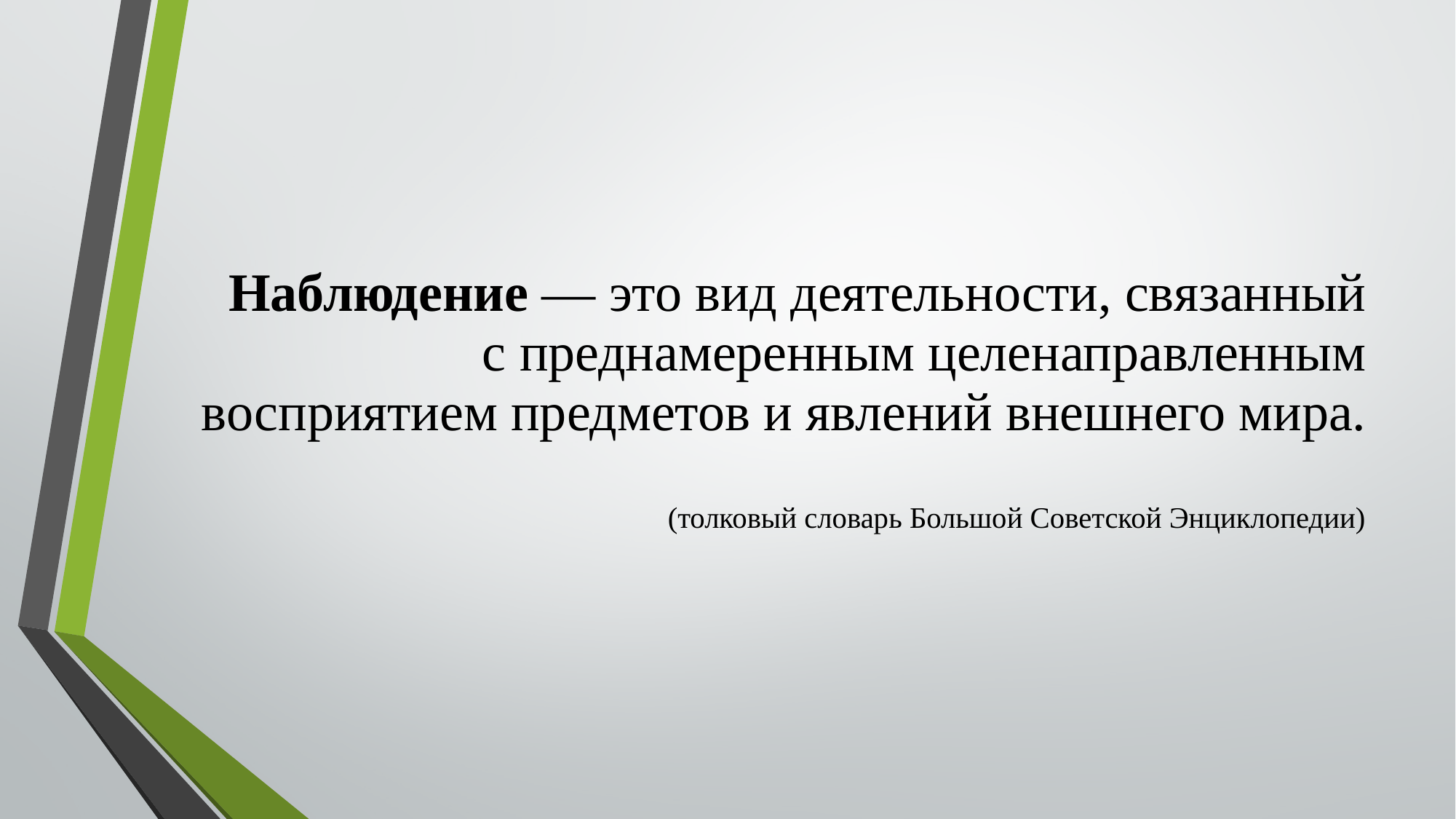

# Наблюдение — это вид деятельности, связанный с преднамеренным целенаправленным восприятием предметов и явлений внешнего мира. (толковый словарь Большой Советской Энциклопедии)